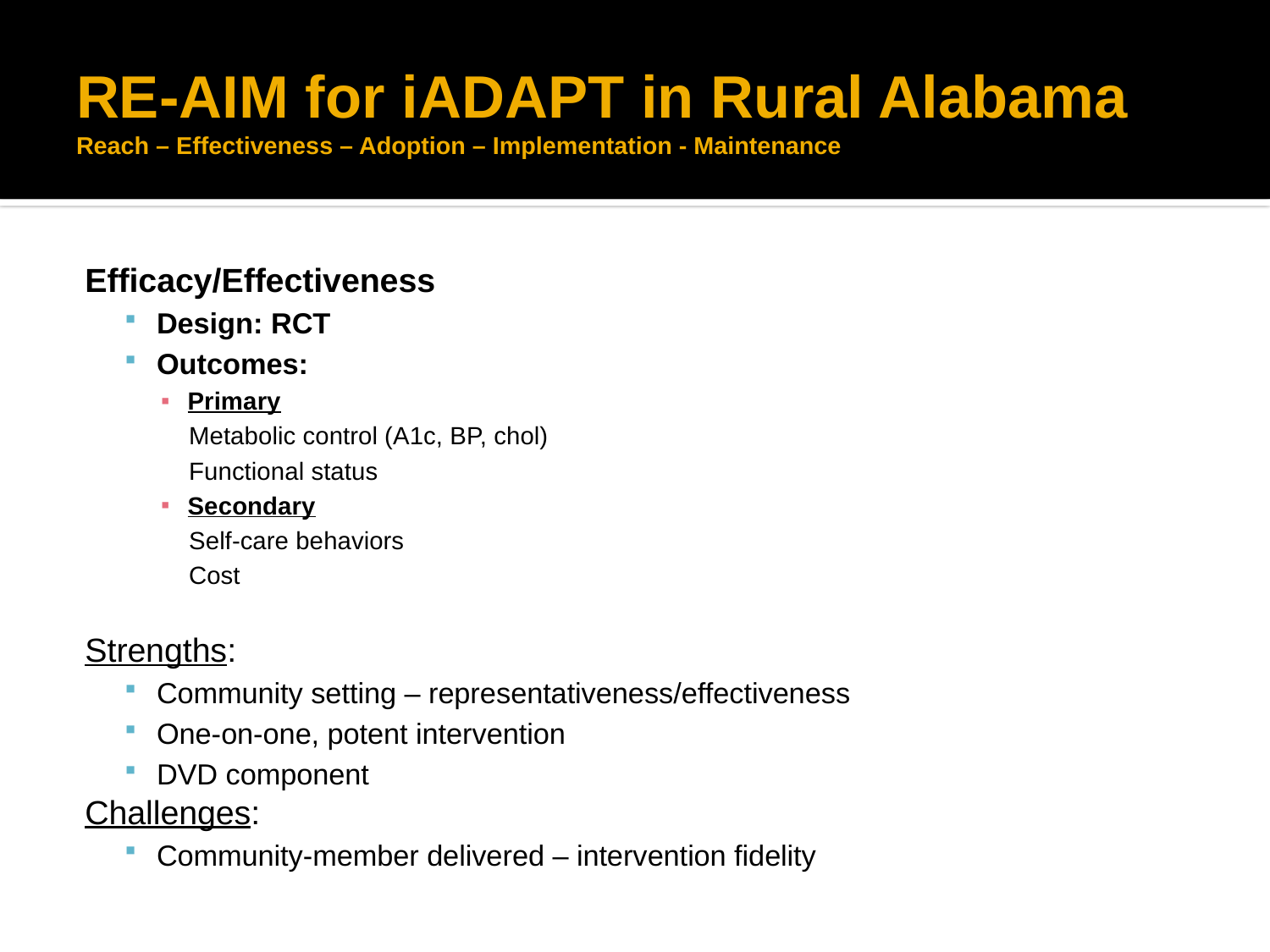

# RE-AIM for iADAPT in Rural Alabama Reach – Effectiveness – Adoption – Implementation - Maintenance
Efficacy/Effectiveness
Design: RCT
Outcomes:
Primary
    Metabolic control (A1c, BP, chol)
    Functional status
Secondary
    Self-care behaviors
    Cost

Strengths:
Community setting – representativeness/effectiveness
One-on-one, potent intervention
DVD component
Challenges:
Community-member delivered – intervention fidelity